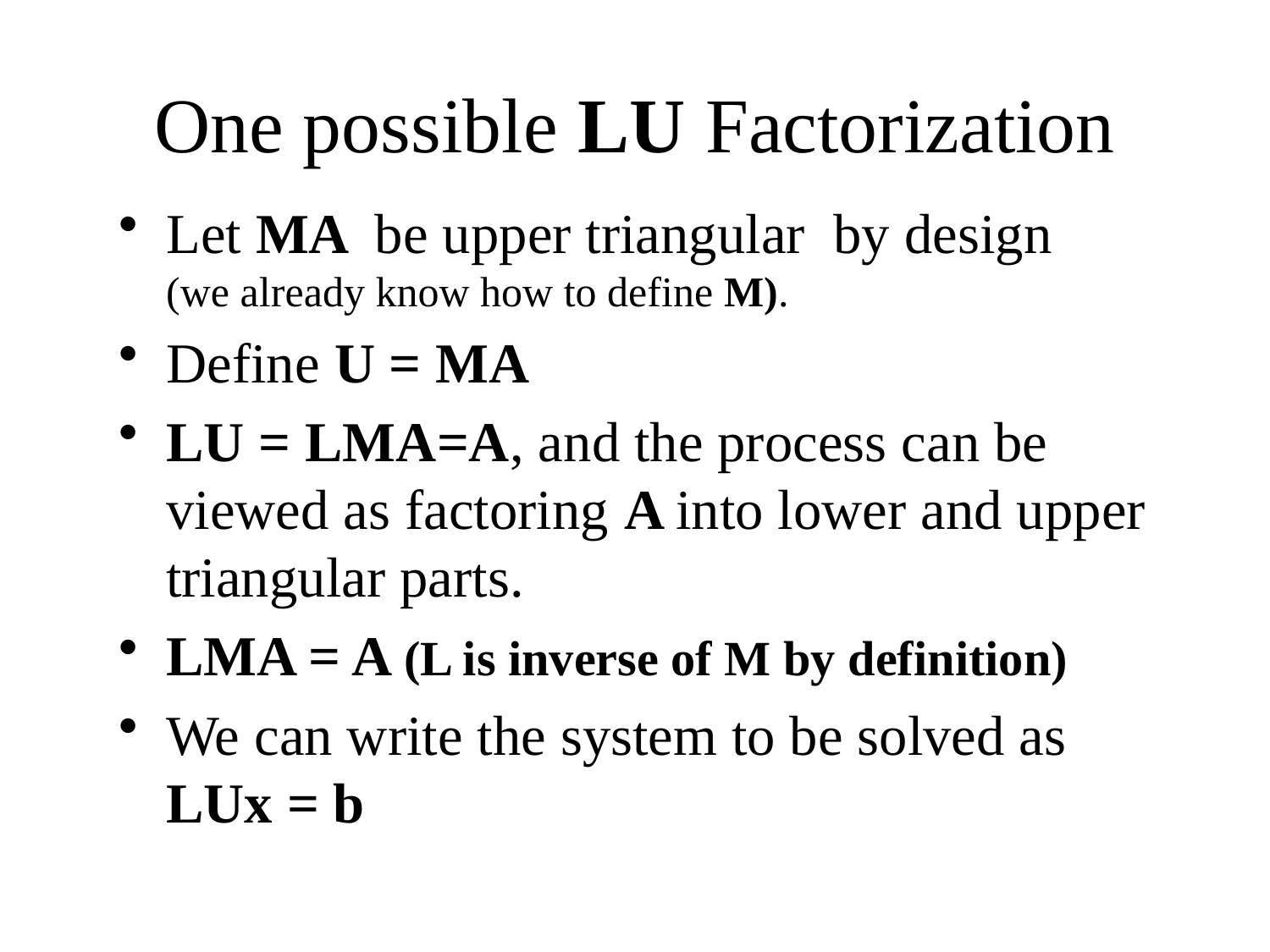

# One possible LU Factorization
Let MA  be upper triangular  by design
(we already know how to define M).
Define U = MA
LU = LMA=A, and the process can be viewed as factoring A into lower and upper triangular parts.
LMA = A (L is inverse of M by definition)
We can write the system to be solved as
LUx = b